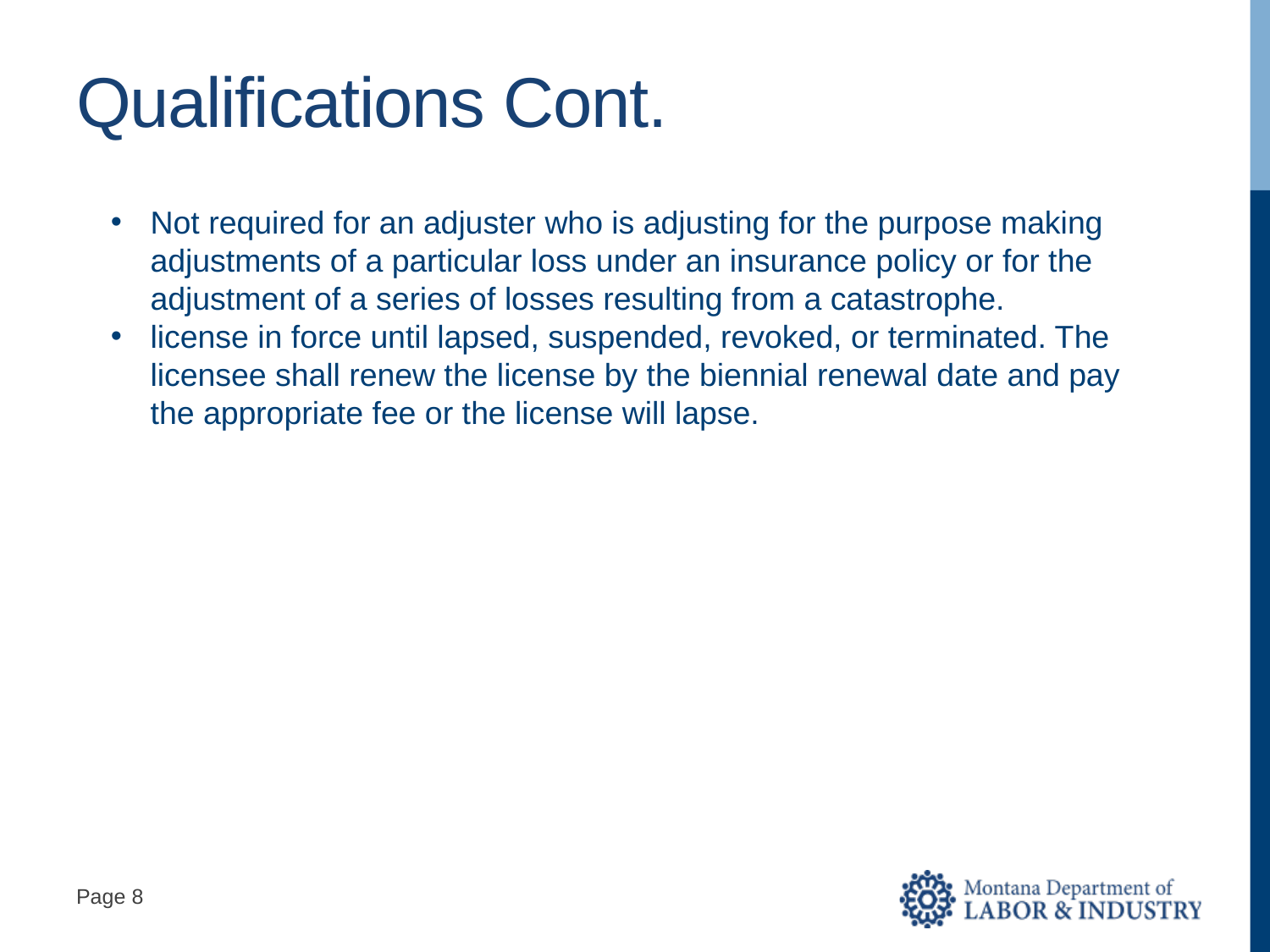

# Qualifications Cont.
Not required for an adjuster who is adjusting for the purpose making adjustments of a particular loss under an insurance policy or for the adjustment of a series of losses resulting from a catastrophe.
license in force until lapsed, suspended, revoked, or terminated. The licensee shall renew the license by the biennial renewal date and pay the appropriate fee or the license will lapse.

Page 8